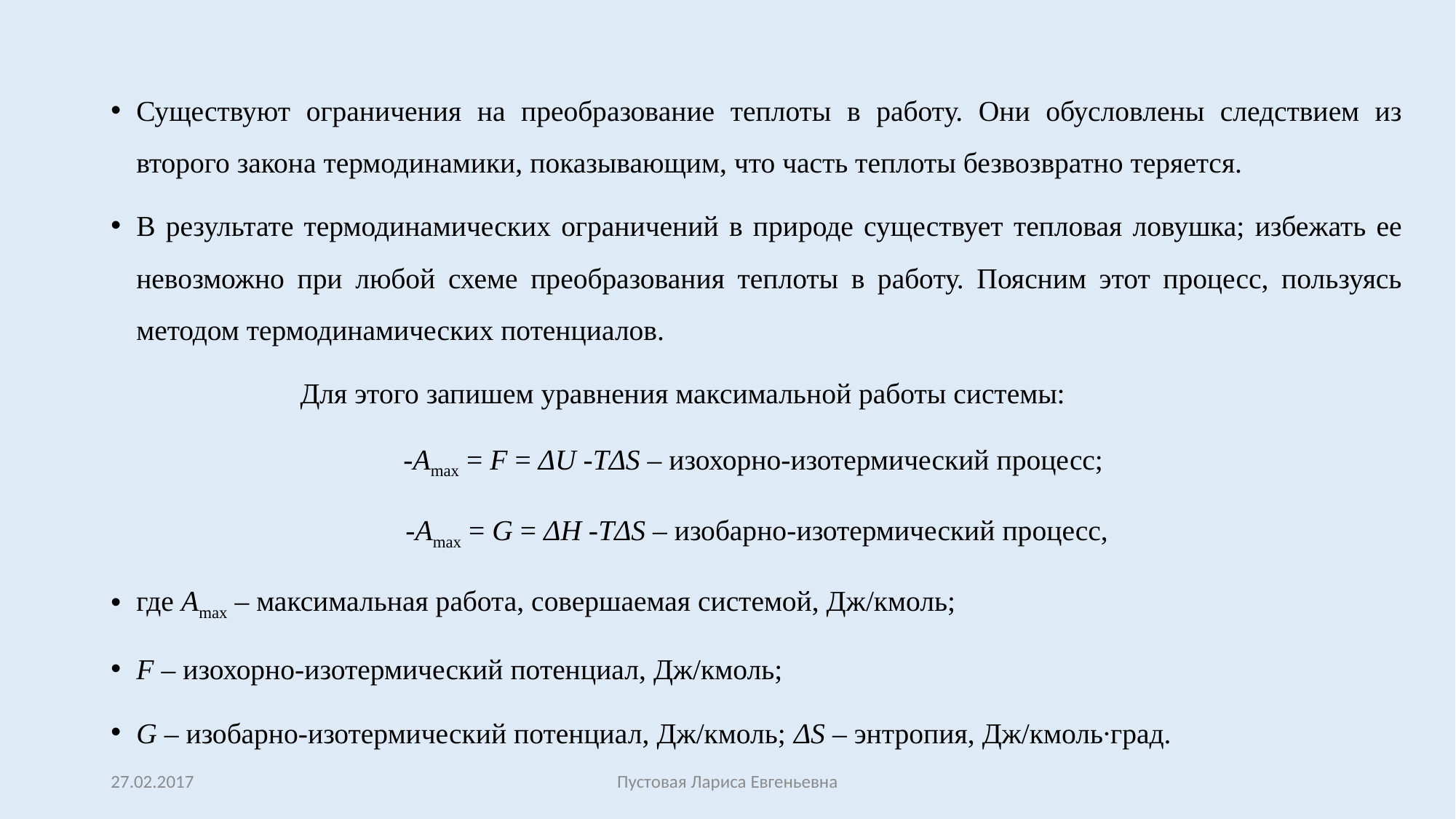

Существуют ограничения на преобразование теплоты в работу. Они обусловлены следствием из второго закона термодинамики, показывающим, что часть теплоты безвозвратно теряется.
В результате термодинамических ограничений в природе существует тепловая ловушка; избежать ее невозможно при любой схеме преобразования теплоты в работу. Поясним этот процесс, пользуясь методом термодинамических потенциалов.
                          Для этого запишем уравнения максимальной работы системы:
-Amax = F = ΔU -TΔS – изохорно-изотермический процесс;
-Amax = G = ΔH -TΔS – изобарно-изотермический процесс,
где Amax – максимальная работа, совершаемая системой, Дж/кмоль;
F – изохорно-изотермический потенциал, Дж/кмоль;
G – изобарно-изотермический потенциал, Дж/кмоль; ΔS – энтропия, Дж/кмоль∙град.
27.02.2017
Пустовая Лариса Евгеньевна